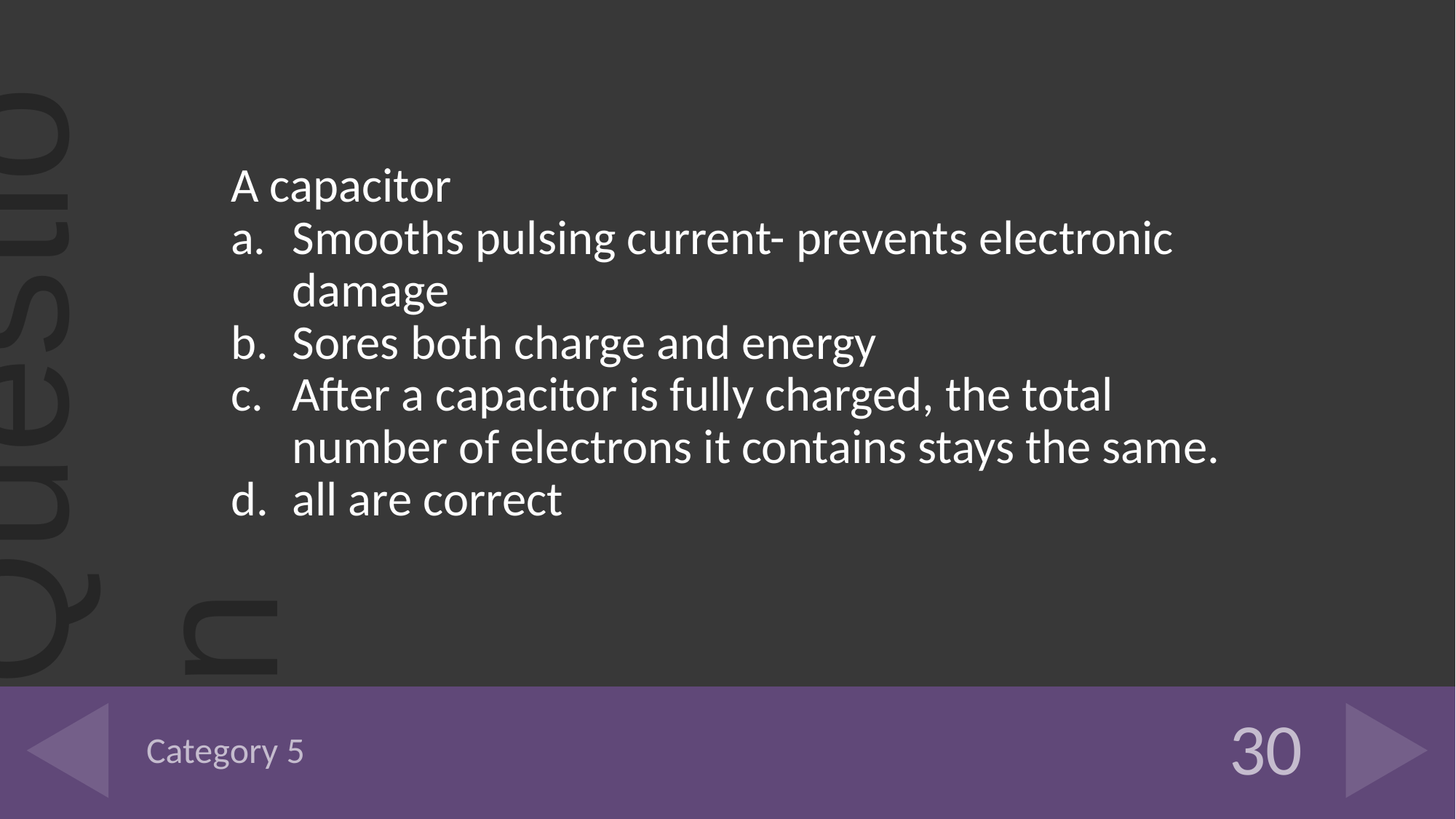

A capacitor
Smooths pulsing current- prevents electronic damage
Sores both charge and energy
After a capacitor is fully charged, the total number of electrons it contains stays the same.
all are correct
# Category 5
30